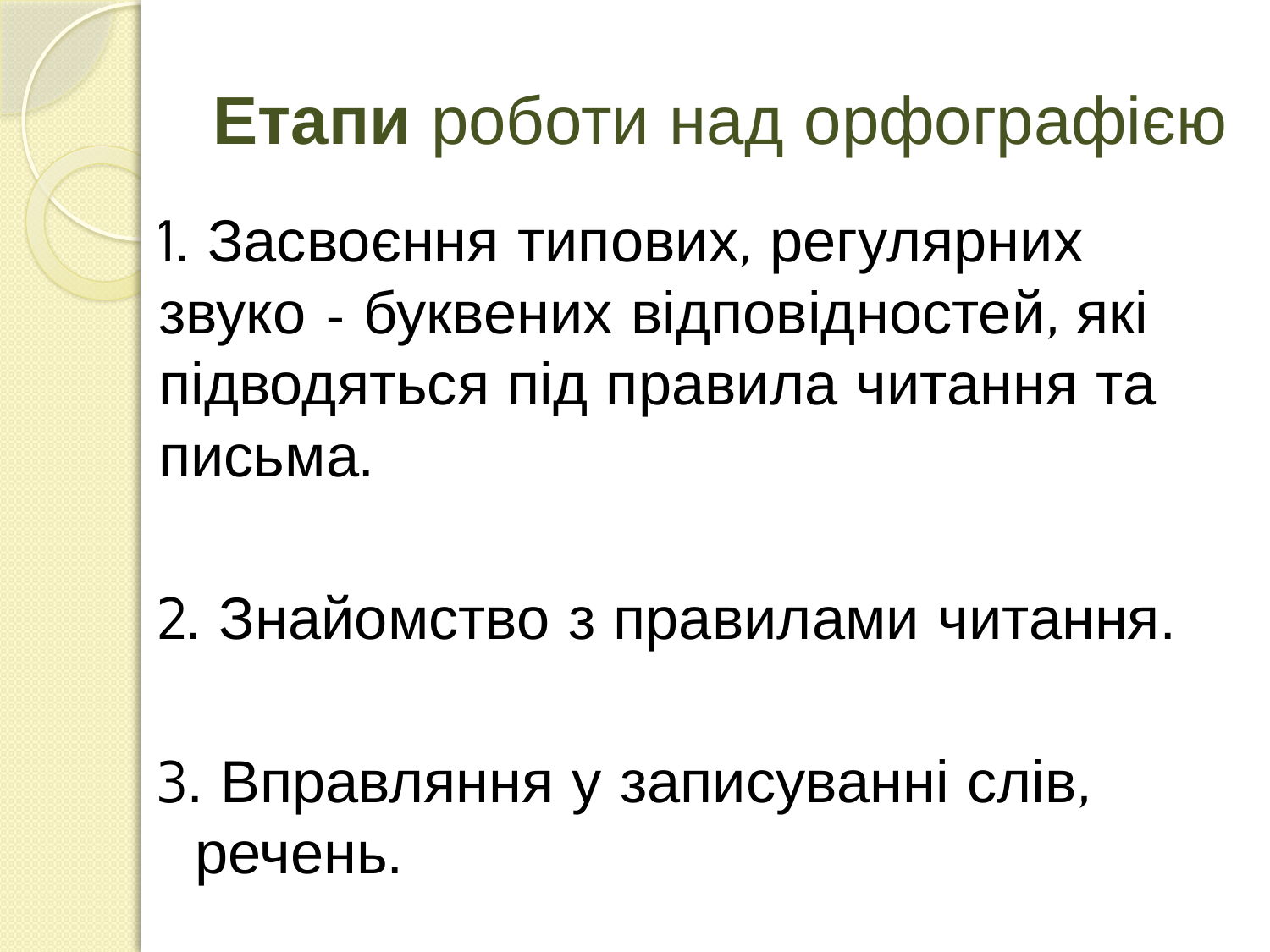

# Етапи роботи над орфографією
1. Засвоєння типових, регулярних звуко - буквених відповідностей, які підводяться під правила читання та письма.

2. Знайомство з правилами читання.

3. Вправляння у записуванні слів, речень.